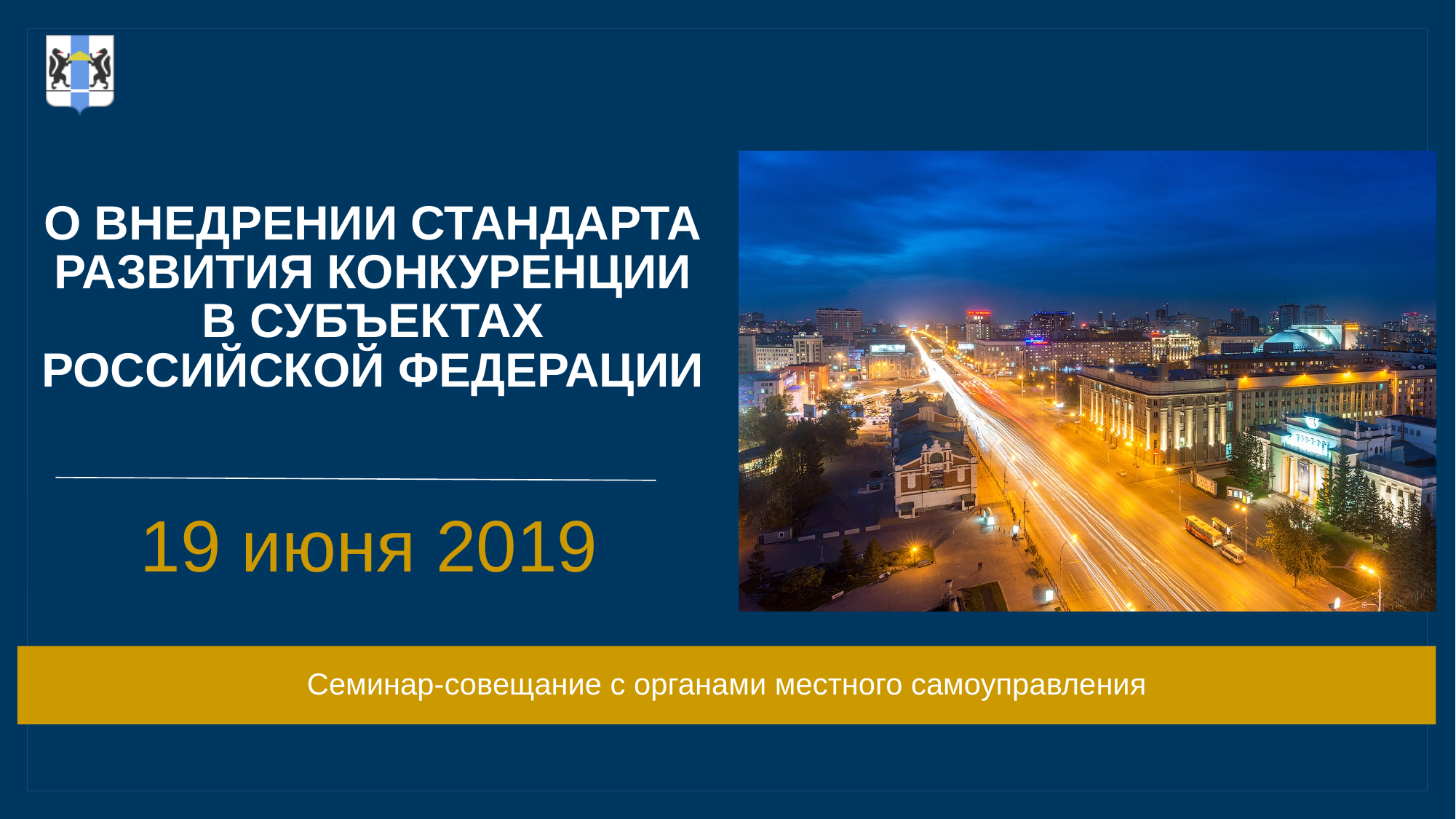

# О внедрении стандарта развития конкуренции в субъектах российской федерации
Семинар-совещание с органами местного самоуправления